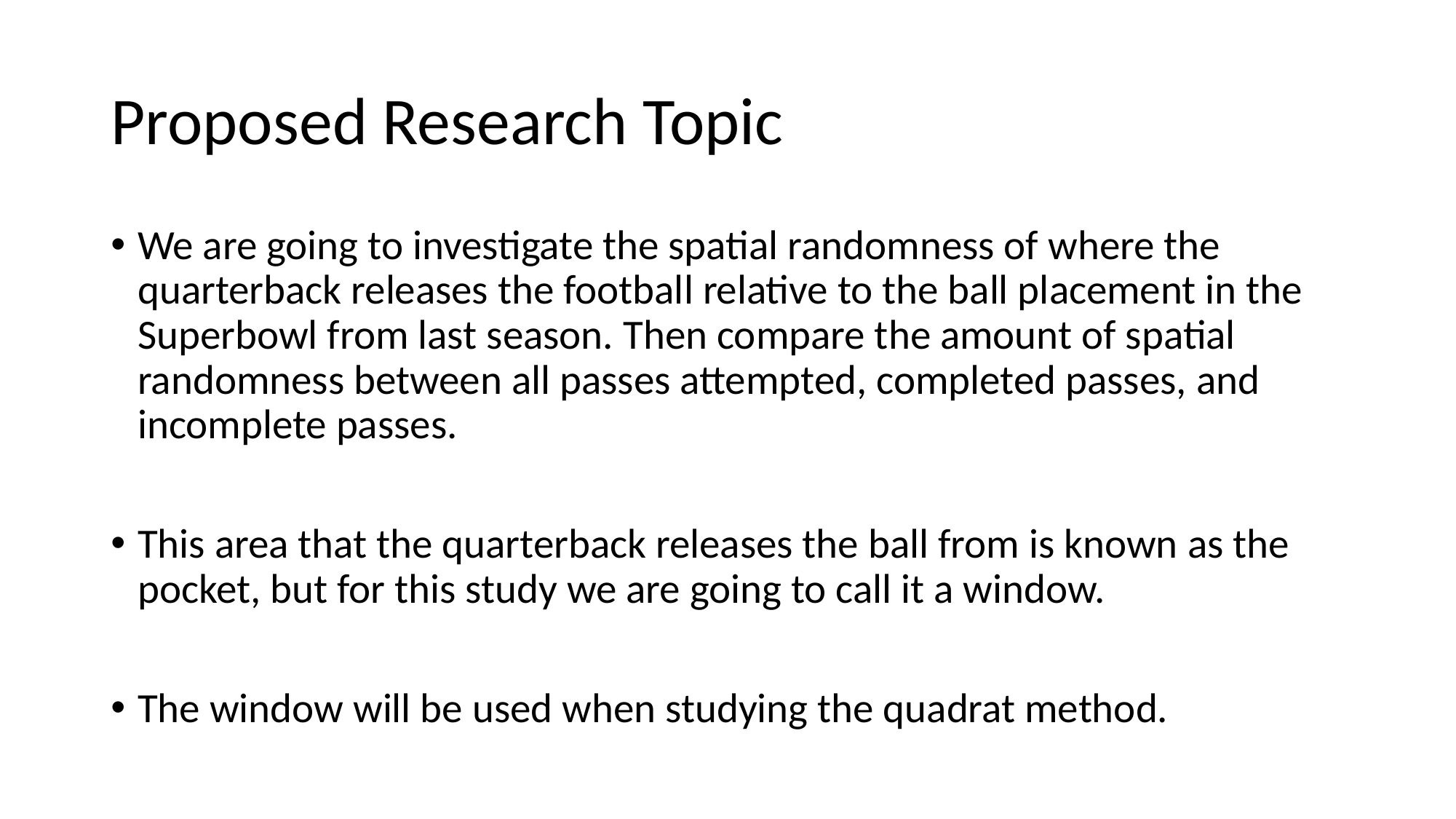

# Proposed Research Topic
We are going to investigate the spatial randomness of where the quarterback releases the football relative to the ball placement in the Superbowl from last season. Then compare the amount of spatial randomness between all passes attempted, completed passes, and incomplete passes.

This area that the quarterback releases the ball from is known as the pocket, but for this study we are going to call it a window.

The window will be used when studying the quadrat method.